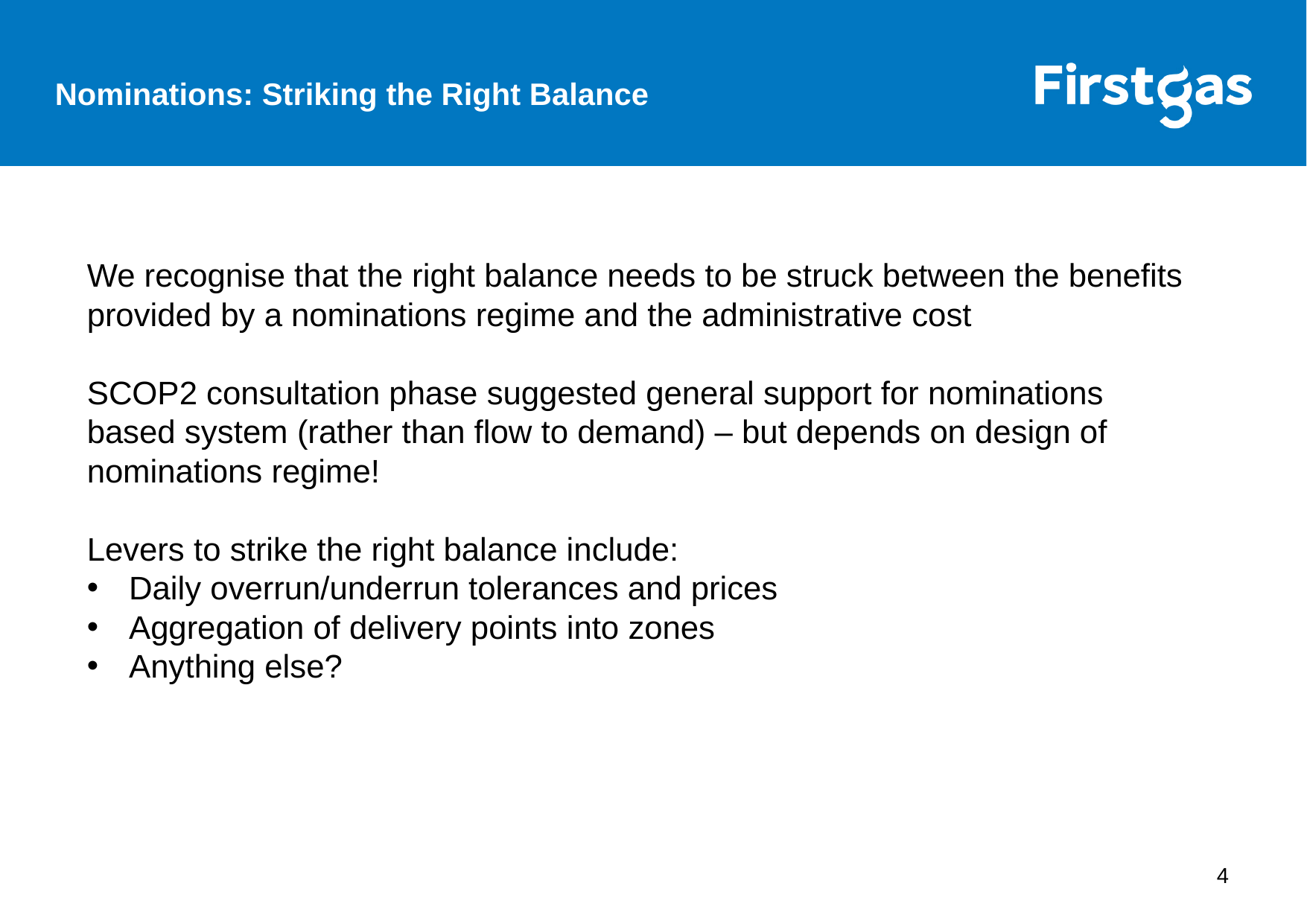

Nominations: Striking the Right Balance
We recognise that the right balance needs to be struck between the benefits provided by a nominations regime and the administrative cost

SCOP2 consultation phase suggested general support for nominations based system (rather than flow to demand) – but depends on design of nominations regime!

Levers to strike the right balance include:
Daily overrun/underrun tolerances and prices
Aggregation of delivery points into zones
Anything else?
4